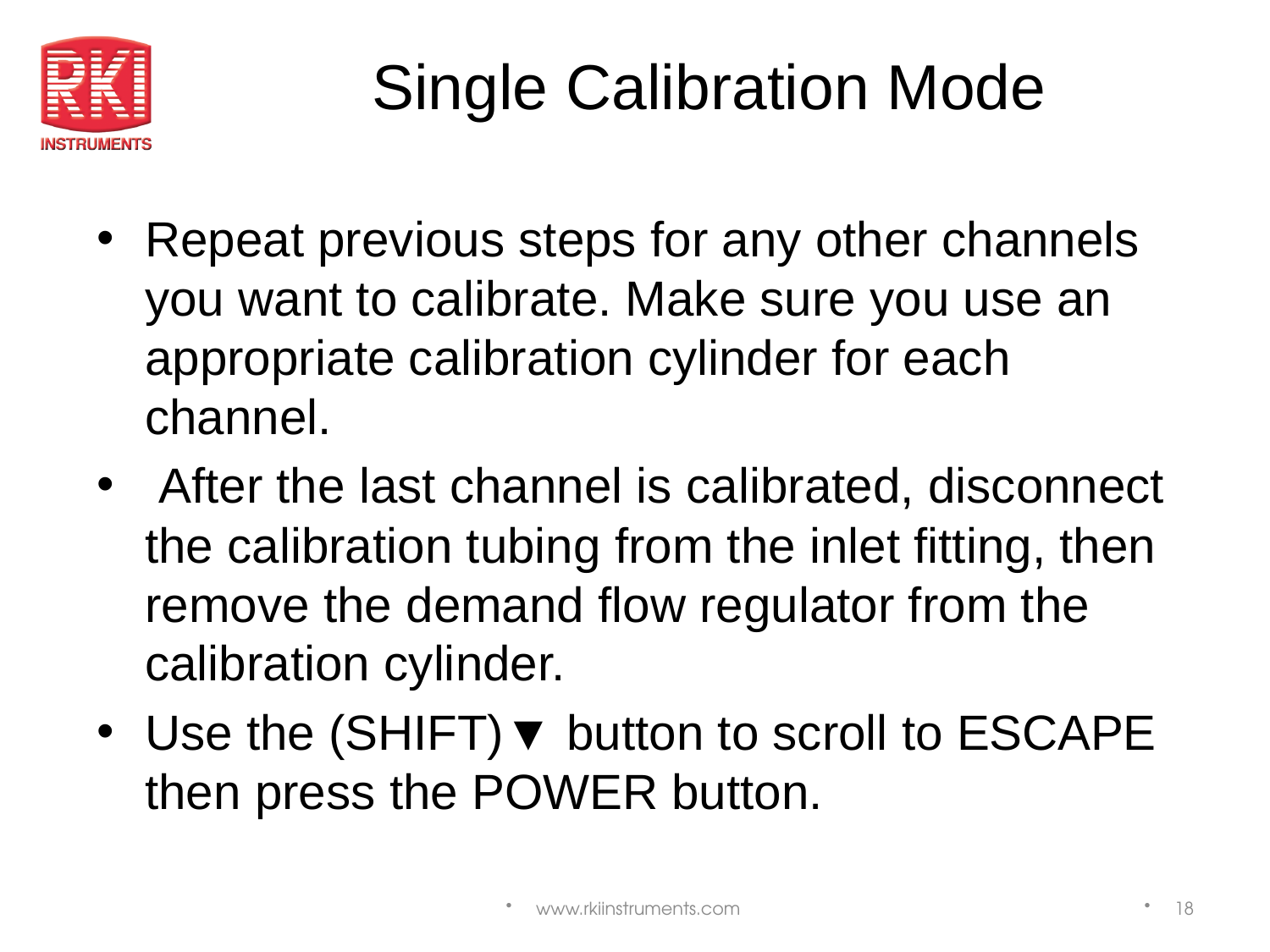

# Single Calibration Mode
Repeat previous steps for any other channels you want to calibrate. Make sure you use an appropriate calibration cylinder for each channel.
 After the last channel is calibrated, disconnect the calibration tubing from the inlet fitting, then remove the demand flow regulator from the calibration cylinder.
Use the (SHIFT)▼ button to scroll to ESCAPE then press the POWER button.

www.rkiinstruments.com
18